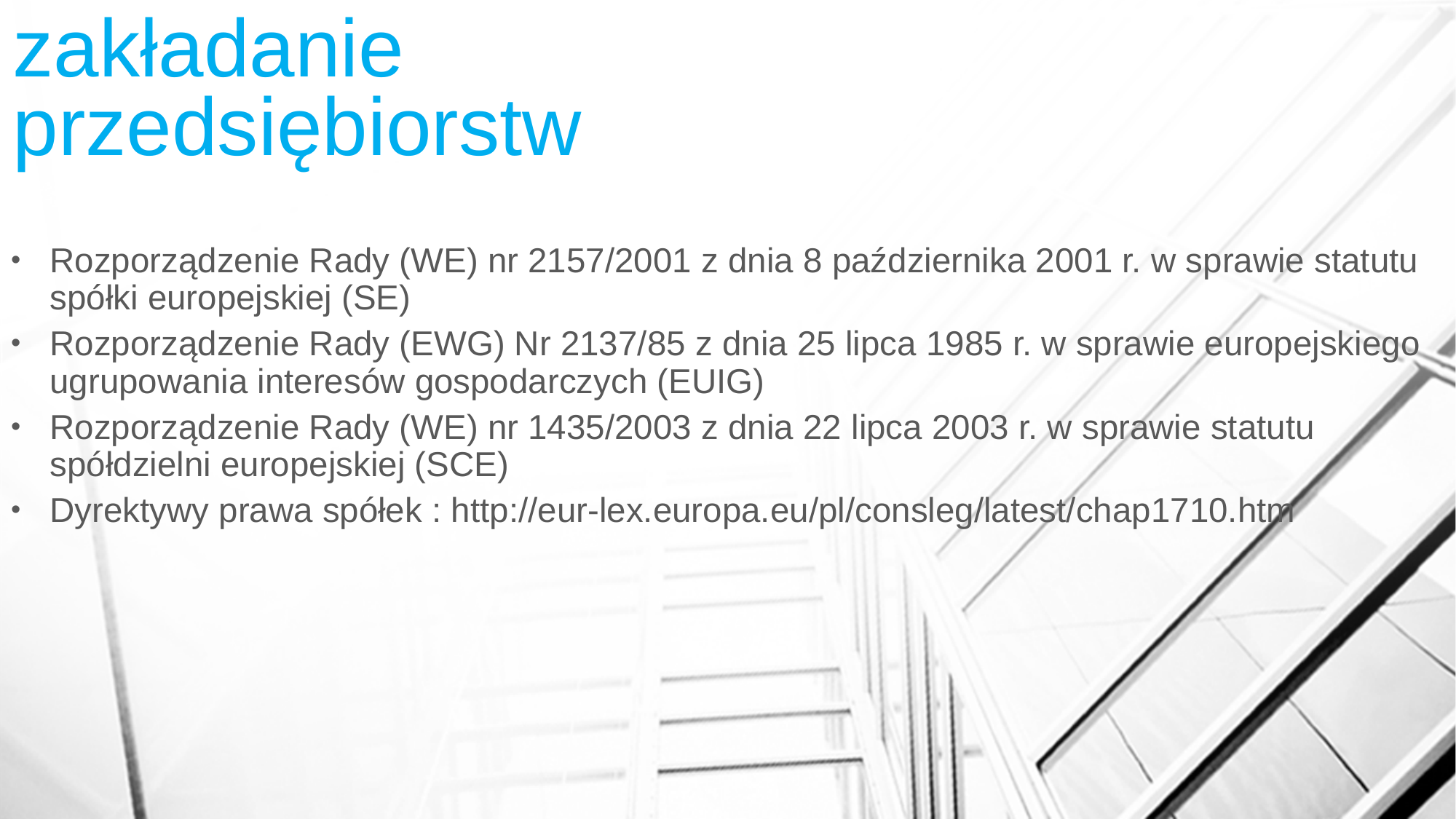

# Prawo wtórne a zakładanie przedsiębiorstw
Rozporządzenie Rady (WE) nr 2157/2001 z dnia 8 października 2001 r. w sprawie statutu spółki europejskiej (SE)
Rozporządzenie Rady (EWG) Nr 2137/85 z dnia 25 lipca 1985 r. w sprawie europejskiego ugrupowania interesów gospodarczych (EUIG)
Rozporządzenie Rady (WE) nr 1435/2003 z dnia 22 lipca 2003 r. w sprawie statutu spółdzielni europejskiej (SCE)
Dyrektywy prawa spółek : http://eur-lex.europa.eu/pl/consleg/latest/chap1710.htm